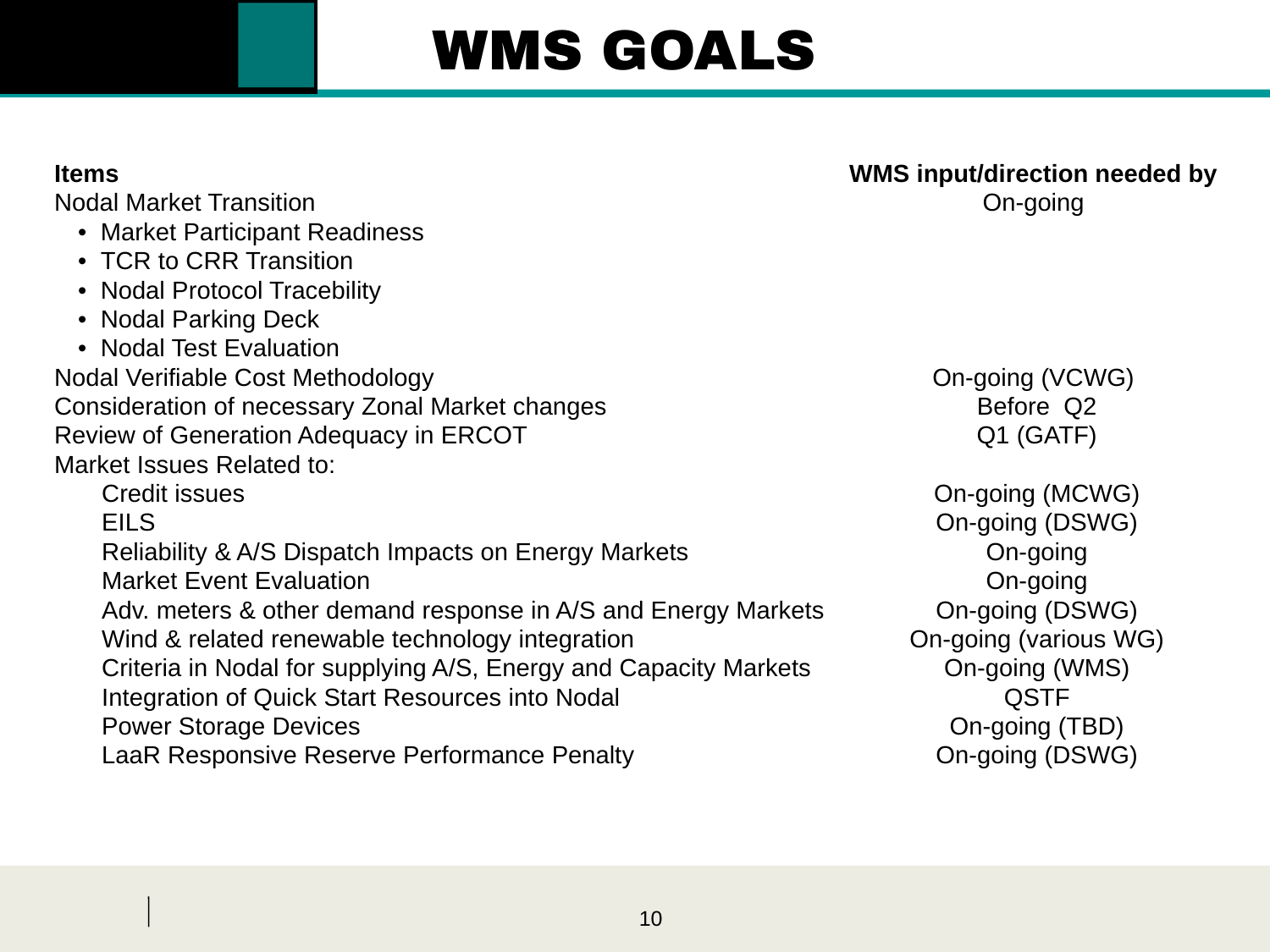

# WMS GOALS
| Items | WMS input/direction needed by |
| --- | --- |
| Nodal Market Transition | On-going |
| • Market Participant Readiness |  |
| • TCR to CRR Transition |  |
| • Nodal Protocol Tracebility |  |
| • Nodal Parking Deck |  |
| • Nodal Test Evaluation |  |
| Nodal Verifiable Cost Methodology | On-going (VCWG) |
| Consideration of necessary Zonal Market changes | Before Q2 |
| Review of Generation Adequacy in ERCOT | Q1 (GATF) |
| Market Issues Related to: |  |
| Credit issues | On-going (MCWG) |
| EILS | On-going (DSWG) |
| Reliability & A/S Dispatch Impacts on Energy Markets | On-going |
| Market Event Evaluation | On-going |
| Adv. meters & other demand response in A/S and Energy Markets | On-going (DSWG) |
| Wind & related renewable technology integration | On-going (various WG) |
| Criteria in Nodal for supplying A/S, Energy and Capacity Markets | On-going (WMS) |
| Integration of Quick Start Resources into Nodal | QSTF |
| Power Storage Devices | On-going (TBD) |
| LaaR Responsive Reserve Performance Penalty | On-going (DSWG) |